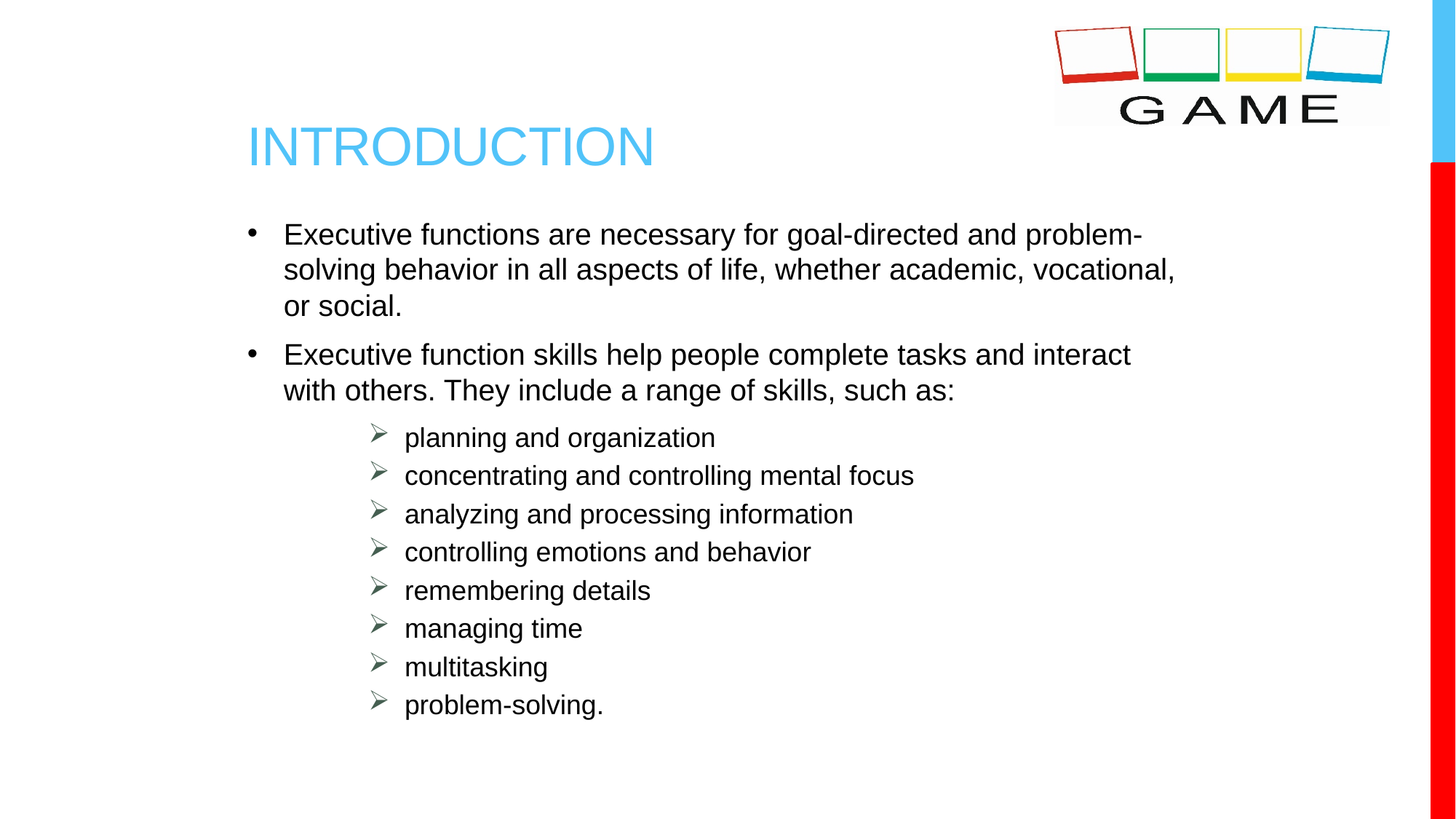

# Introduction
Executive functions are necessary for goal-directed and problem-solving behavior in all aspects of life, whether academic, vocational, or social.
Executive function skills help people complete tasks and interact with others. They include a range of skills, such as:
planning and organization
concentrating and controlling mental focus
analyzing and processing information
controlling emotions and behavior
remembering details
managing time
multitasking
problem-solving.